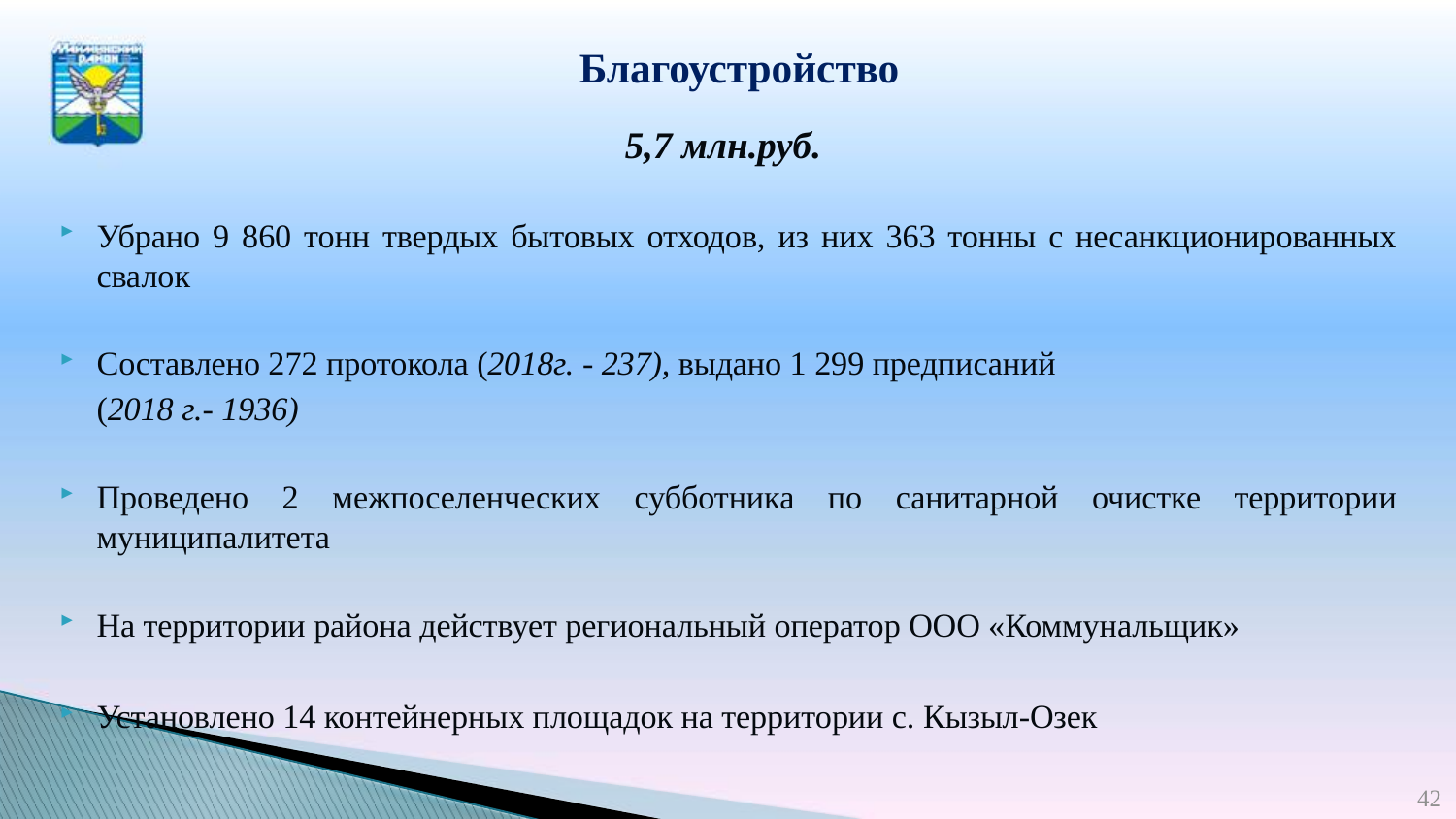

# Благоустройство
5,7 млн.руб.

Убрано 9 860 тонн твердых бытовых отходов, из них 363 тонны с несанкционированных свалок

Составлено 272 протокола (2018г. - 237), выдано 1 299 предписаний
	(2018 г.- 1936)

Проведено 2 межпоселенческих субботника по санитарной очистке территории муниципалитета

На территории района действует региональный оператор ООО «Коммунальщик»

Установлено 14 контейнерных площадок на территории с. Кызыл-Озек
42